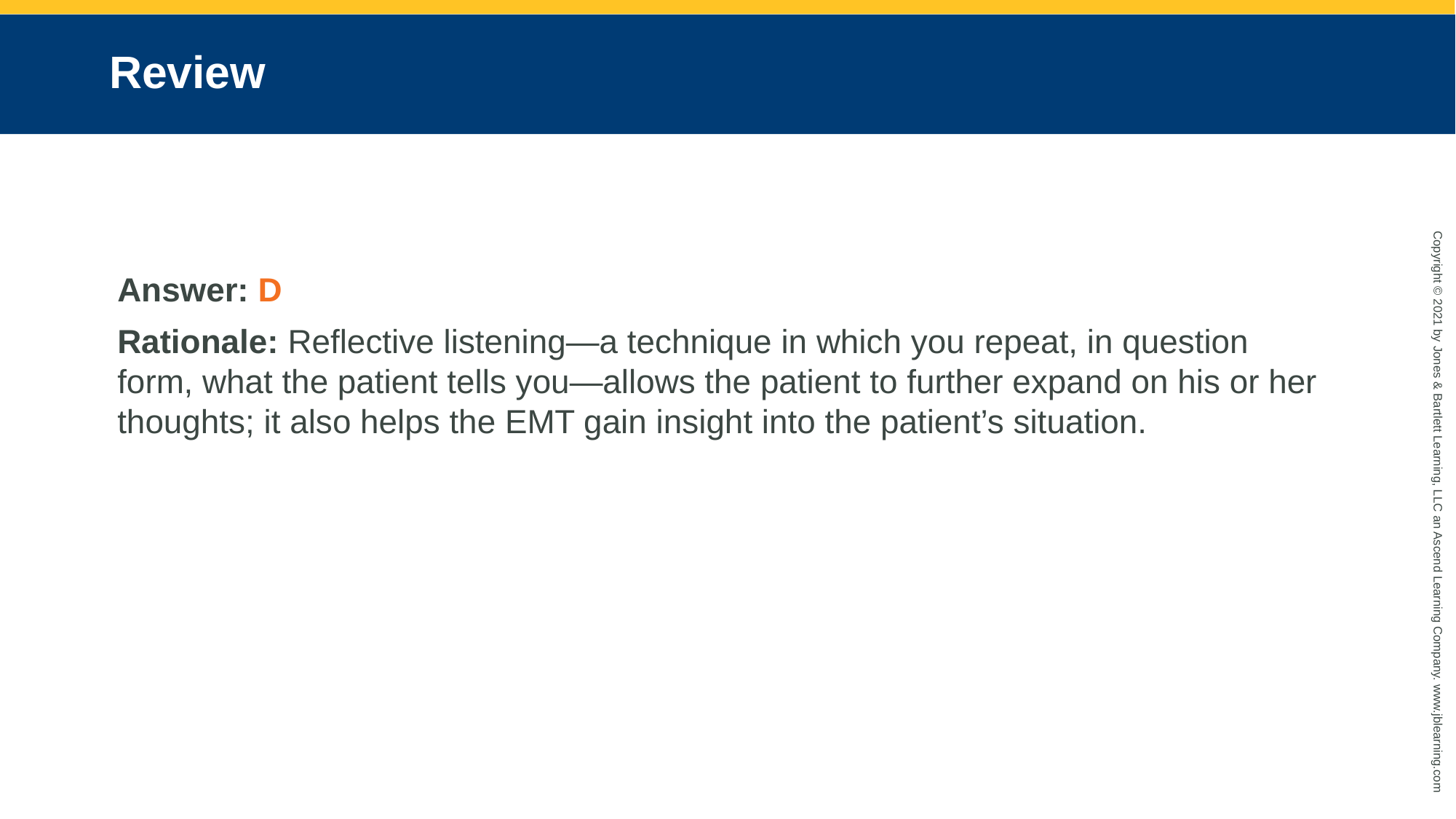

# Review
Answer: D
Rationale: Reflective listening—a technique in which you repeat, in question form, what the patient tells you—allows the patient to further expand on his or her thoughts; it also helps the EMT gain insight into the patient’s situation.